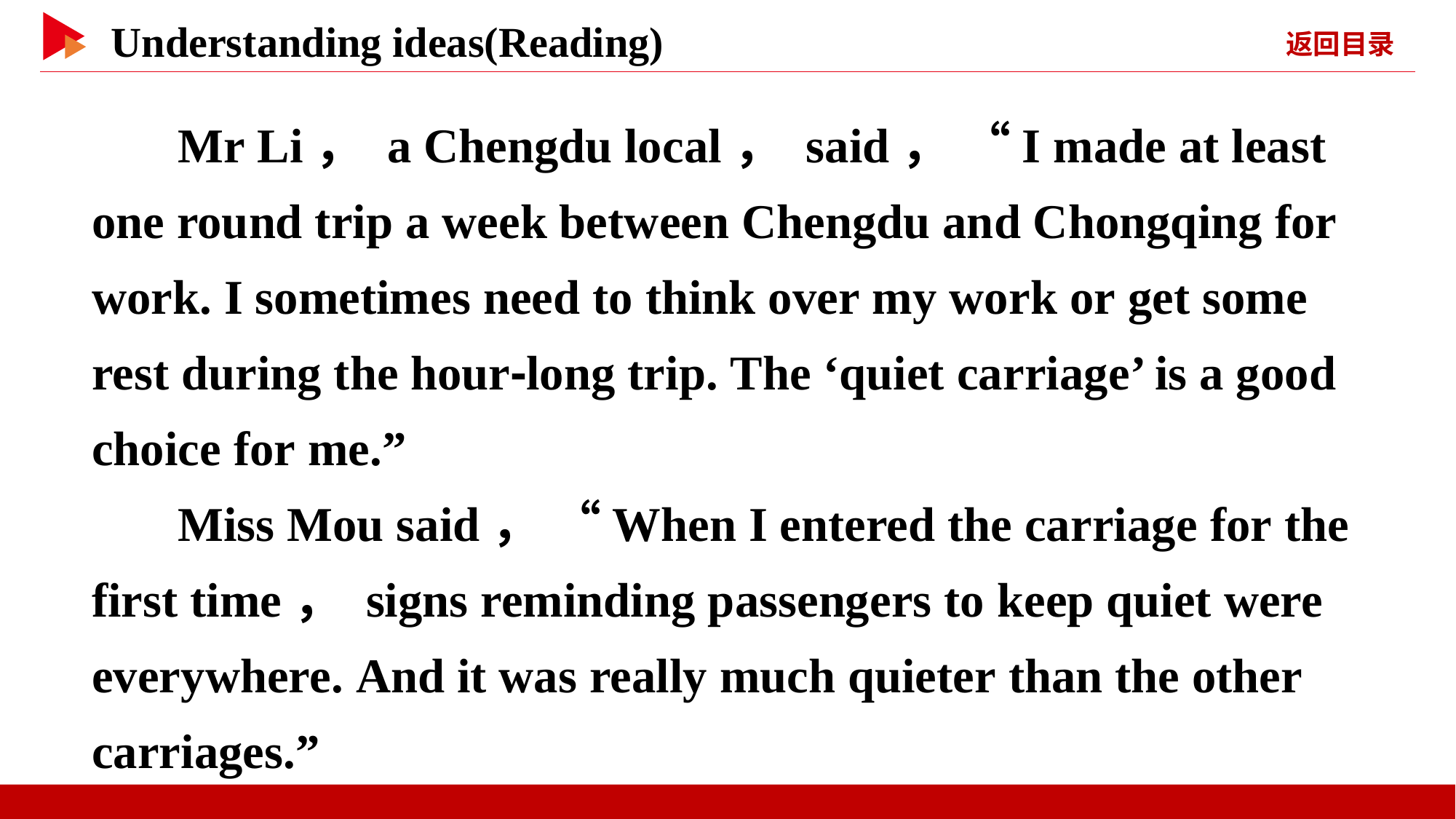

Mr Li， a Chengdu local， said， “I made at least one round trip a week between Chengdu and Chongqing for work. I sometimes need to think over my work or get some rest during the hour⁃long trip. The ‘quiet carriage’ is a good choice for me.”
Miss Mou said， “When I entered the carriage for the first time， signs reminding passengers to keep quiet were everywhere. And it was really much quieter than the other carriages.”